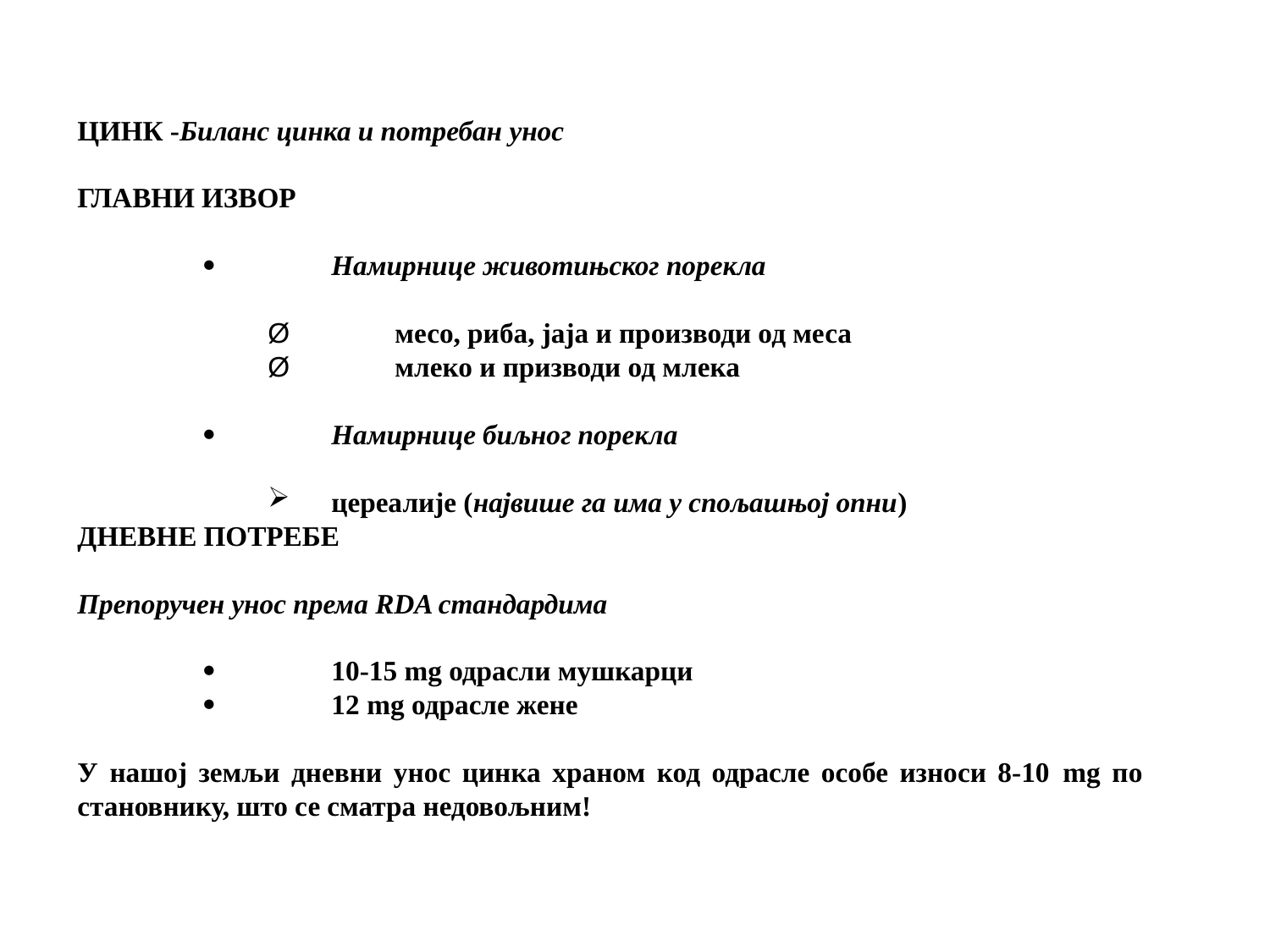

ЦИНК -Биланс цинка и потребан унос

ГЛАВНИ ИЗВОР

•	Намирнице животињског порекла

Ø	месо, риба, јаја и производи од меса
Ø	млеко и призводи од млека

•	Намирнице биљног порекла

цереалије (највише га има у спољашњој опни)
ДНЕВНЕ ПОТРЕБЕ

Препоручен унос према RDA стандардима

•	10-15 mg одрасли мушкарци
•	12 mg одрасле жене

У нашој земљи дневни унос цинка храном код одрасле особе износи 8-10 mg по становнику, што се сматра недовољним!